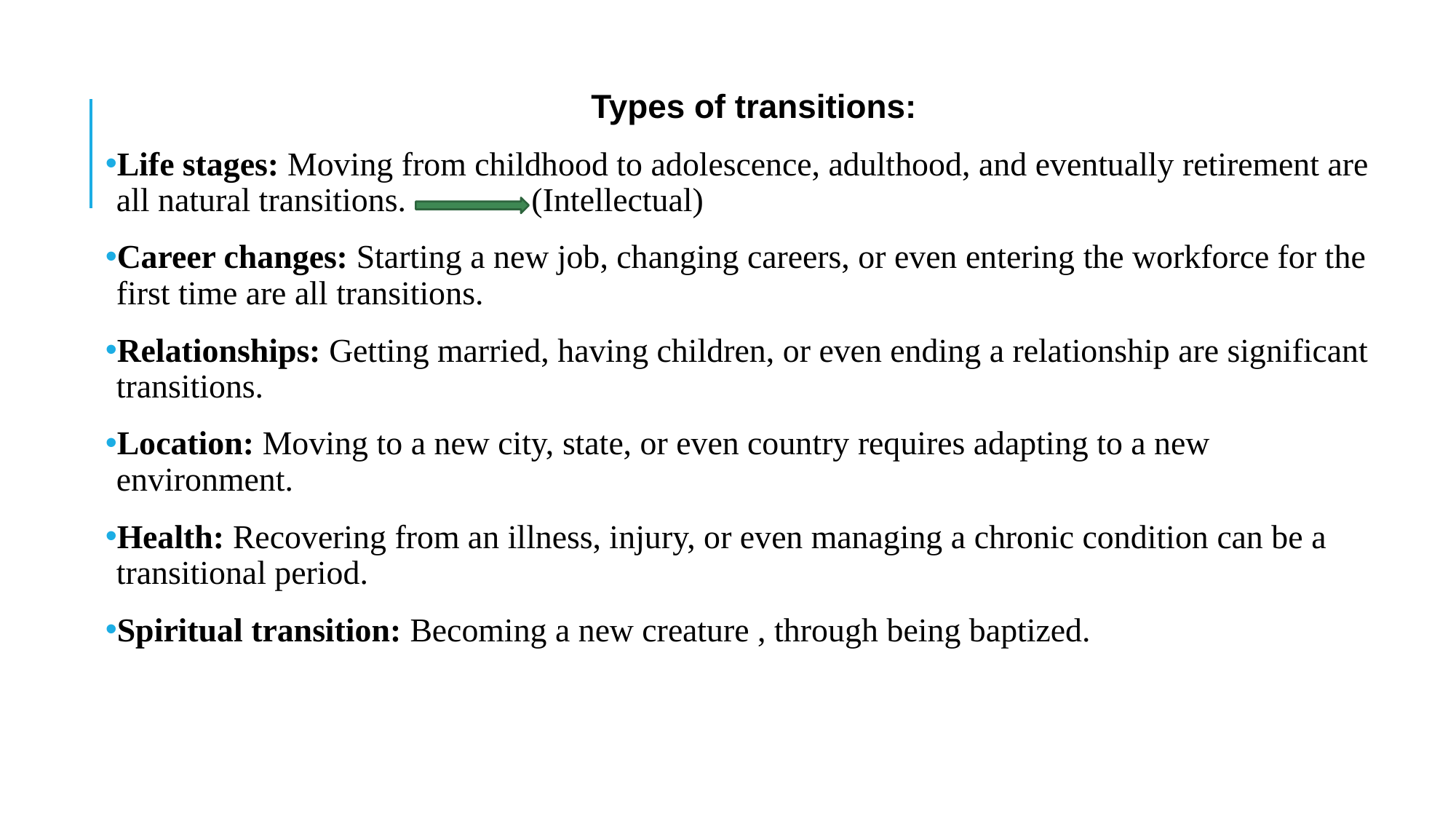

Types of transitions:
Life stages: Moving from childhood to adolescence, adulthood, and eventually retirement are all natural transitions.               (Intellectual)
Career changes: Starting a new job, changing careers, or even entering the workforce for the first time are all transitions.
Relationships: Getting married, having children, or even ending a relationship are significant transitions.
Location: Moving to a new city, state, or even country requires adapting to a new environment.
Health: Recovering from an illness, injury, or even managing a chronic condition can be a transitional period.
Spiritual transition: Becoming a new creature , through being baptized.